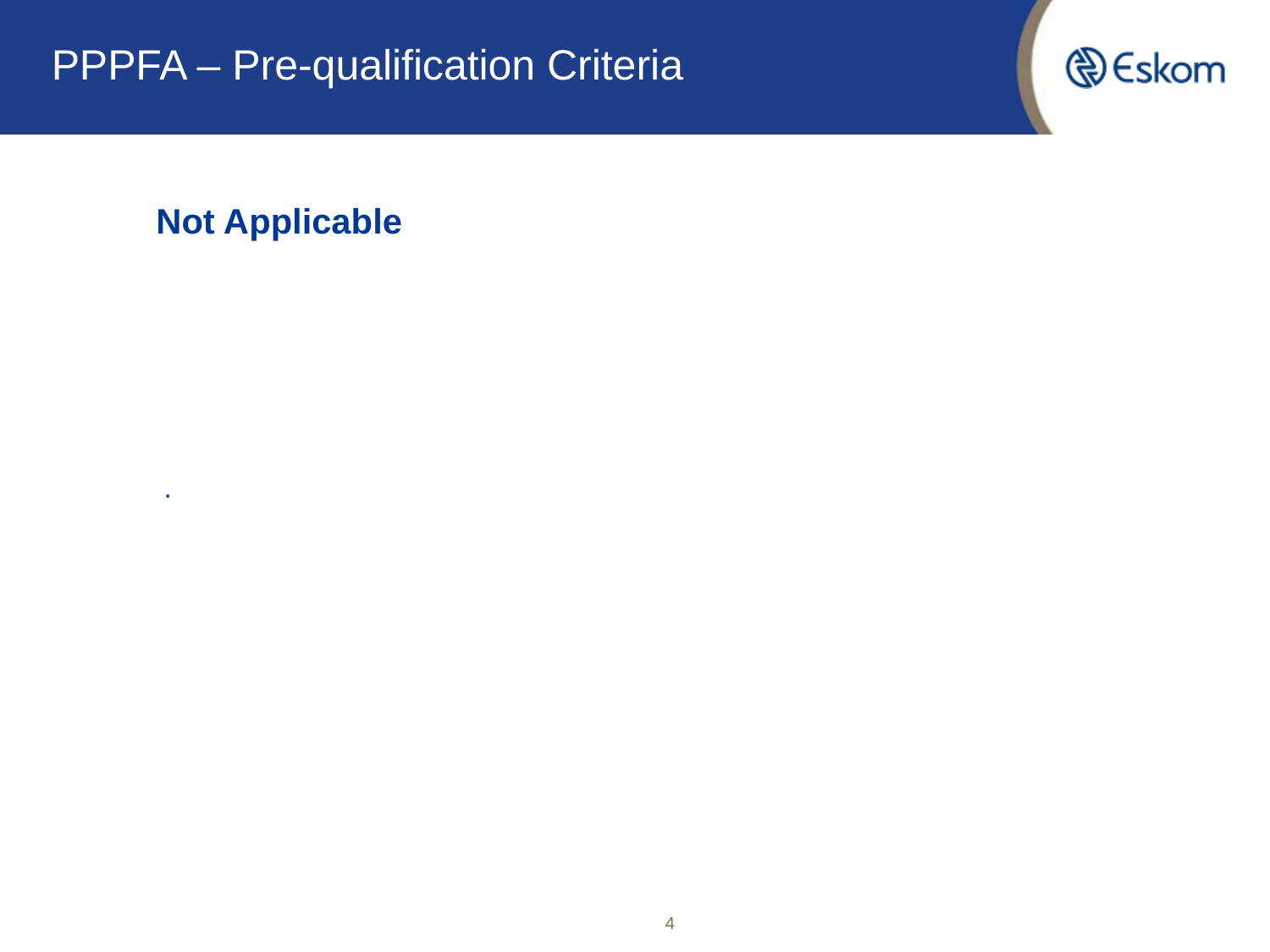

# PPPFA – Pre-qualification Criteria

Not Applicable

 .
4